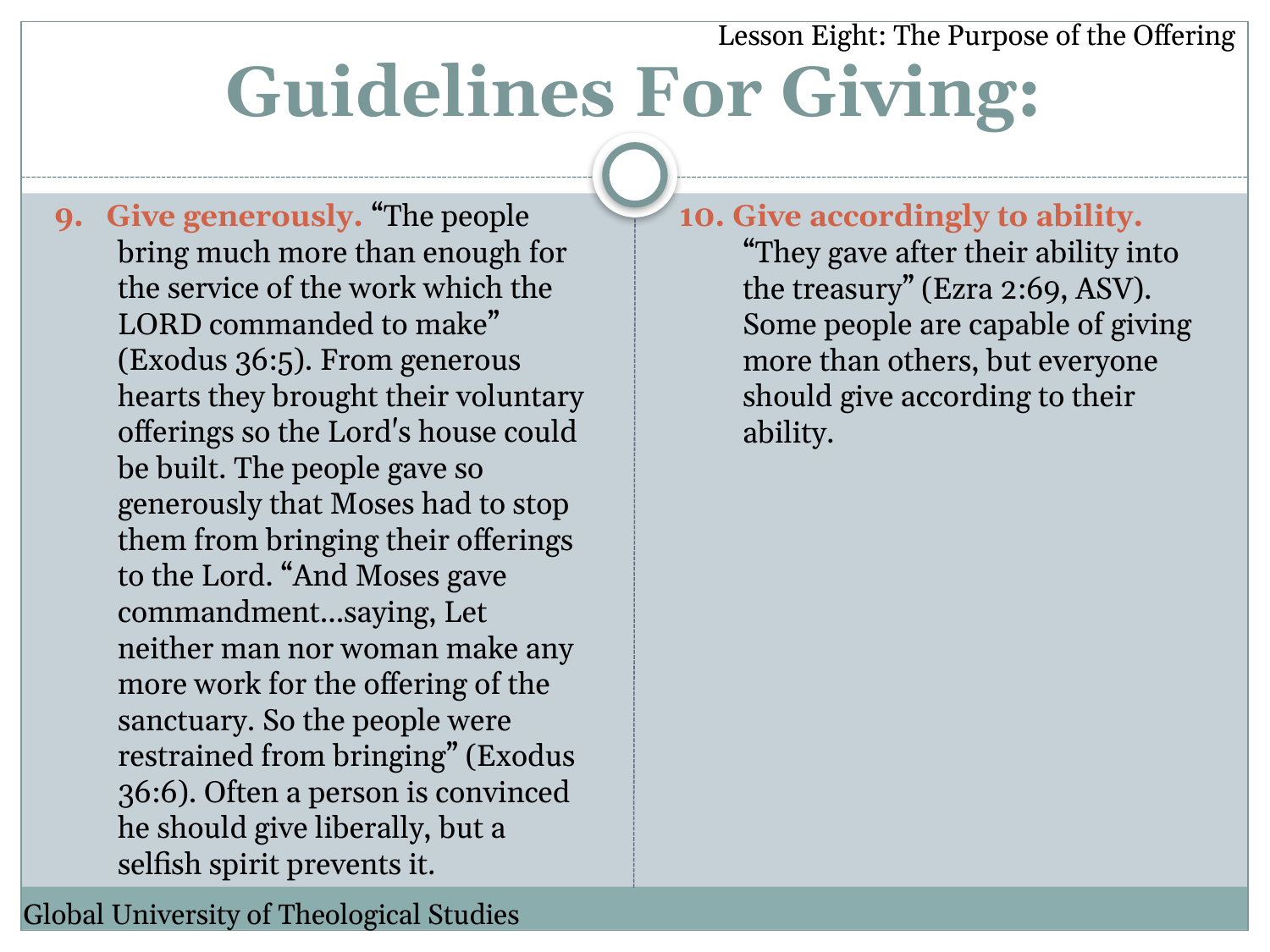

Lesson Eight: The Purpose of the Offering
# Guidelines For Giving:
9.   Give generously. “The people bring much more than enough for the service of the work which the LORD commanded to make” (Exodus 36:5). From generous hearts they brought their voluntary offerings so the Lord's house could be built. The people gave so generously that Moses had to stop them from bringing their offerings to the Lord. “And Moses gave commandment...saying, Let neither man nor woman make any more work for the offering of the sanctuary. So the people were restrained from bringing” (Exodus 36:6). Often a person is convinced he should give liberally, but a selfish spirit prevents it.
10. Give accordingly to ability. “They gave after their ability into the treasury” (Ezra 2:69, ASV). Some people are capable of giving more than others, but everyone should give according to their ability.
Global University of Theological Studies